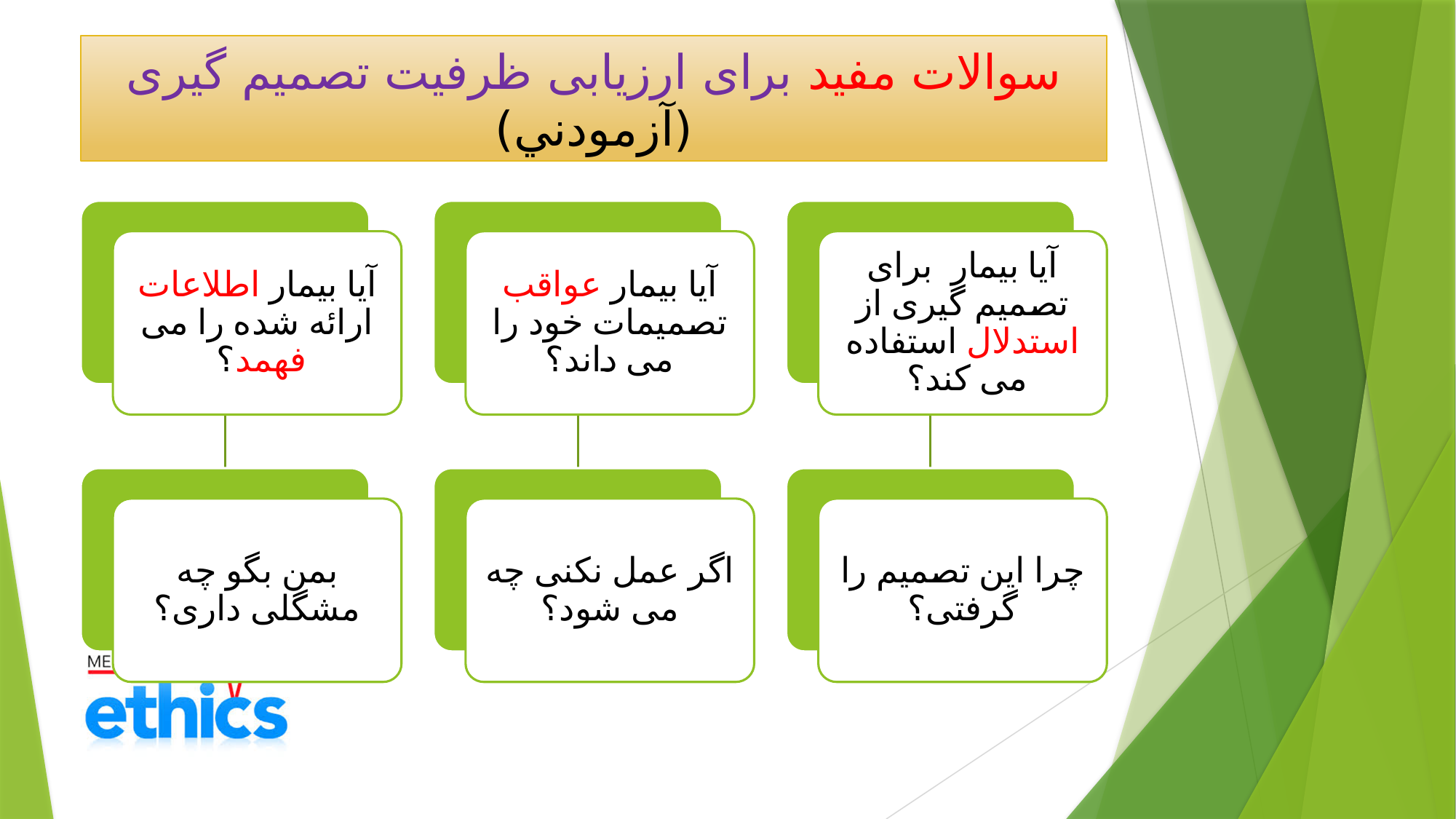

# سوالات مفید برای ارزیابی ظرفیت تصمیم گیری (آزمودني)

آیا بیمار اطلاعات ارائه شده را می فهمد؟
آیا بیمار عواقب تصمیمات خود را می داند؟
آیا بیمار  برای تصمیم گیری از استدلال استفاده می کند؟

بمن بگو چه مشگلی داری؟
اگر عمل نکنی چه می شود؟
چرا این تصمیم را گرفتی؟